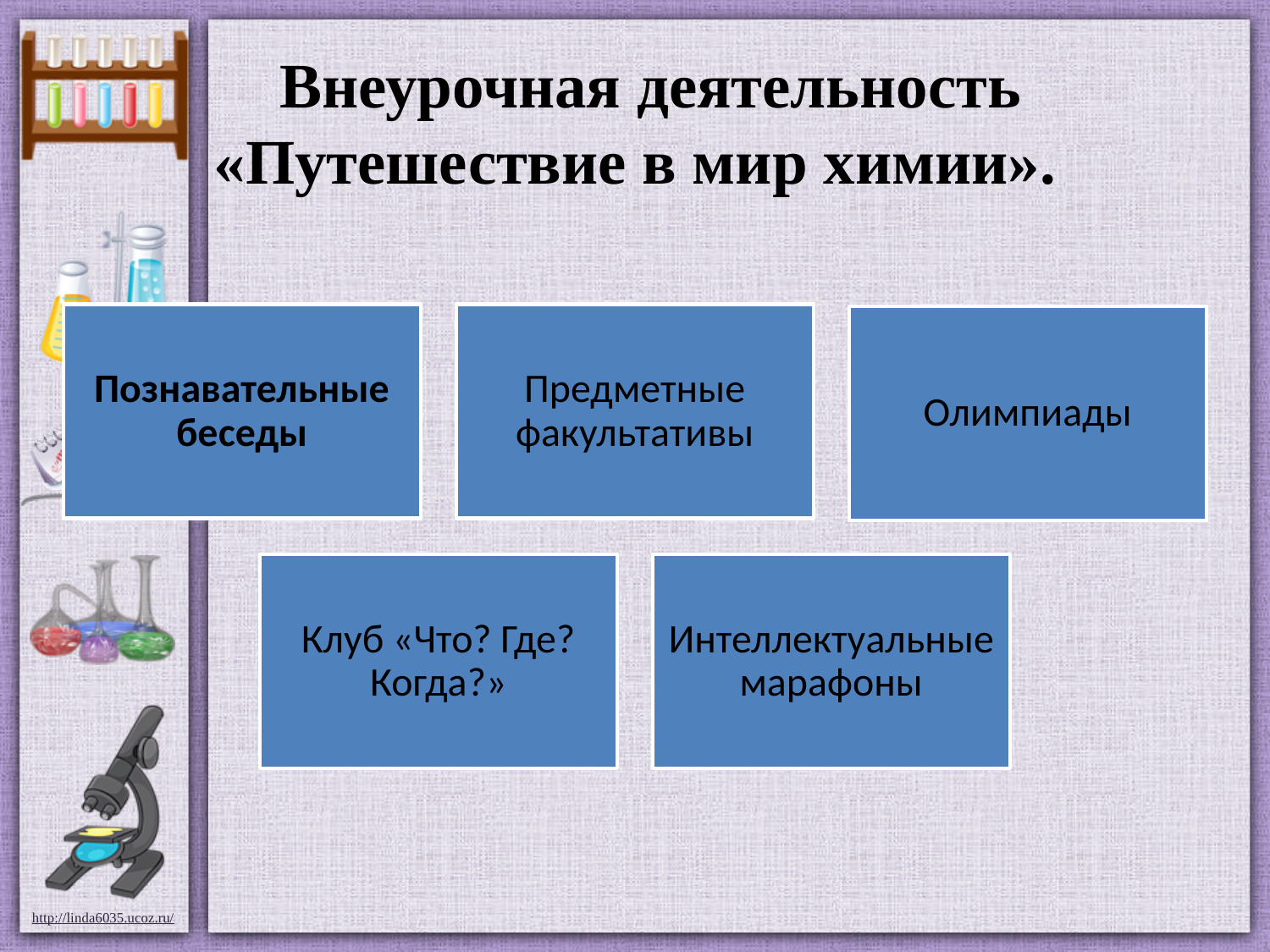

# Внеурочная деятельность «Путешествие в мир химии».
Познавательные беседы
Предметные факультативы
Олимпиады
Клуб «Что? Где? Когда?»
Интеллектуальные марафоны